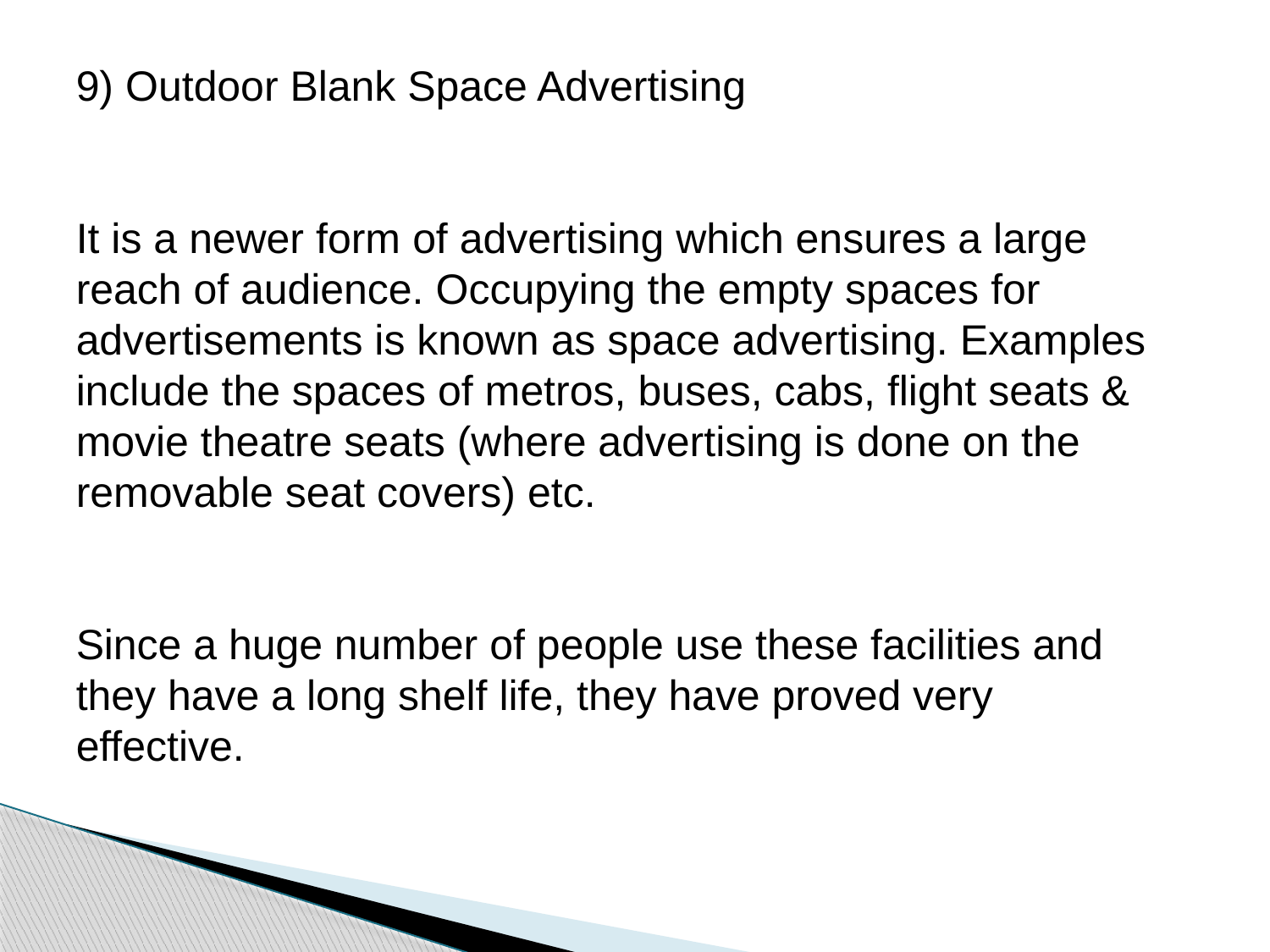

9) Outdoor Blank Space Advertising

It is a newer form of advertising which ensures a large reach of audience. Occupying the empty spaces for advertisements is known as space advertising. Examples include the spaces of metros, buses, cabs, flight seats & movie theatre seats (where advertising is done on the removable seat covers) etc.

Since a huge number of people use these facilities and they have a long shelf life, they have proved very effective.